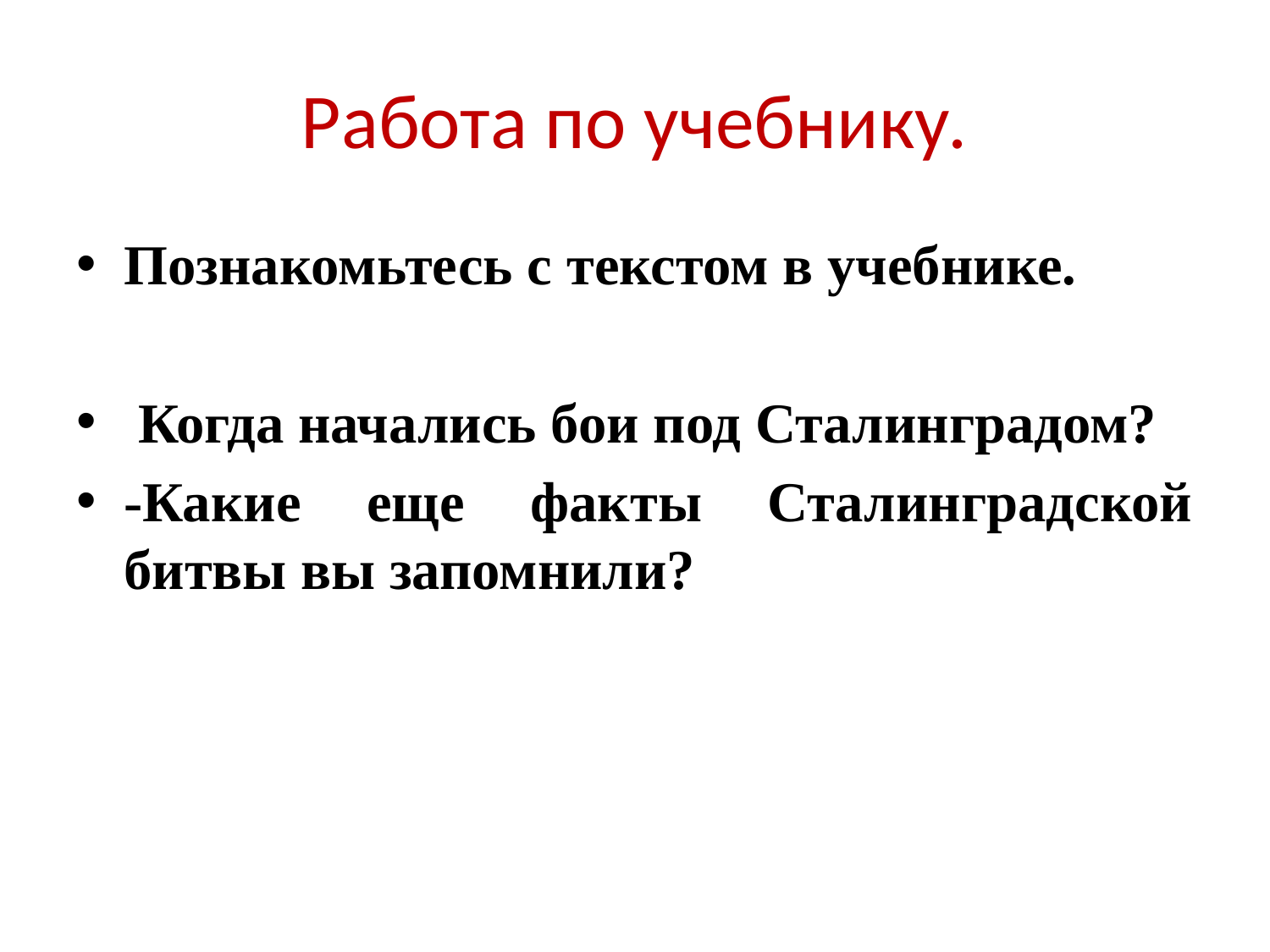

# Работа по учебнику.
Познакомьтесь с текстом в учебнике.

 Когда начались бои под Сталинградом?
-Какие еще факты Сталинградской битвы вы запомнили?